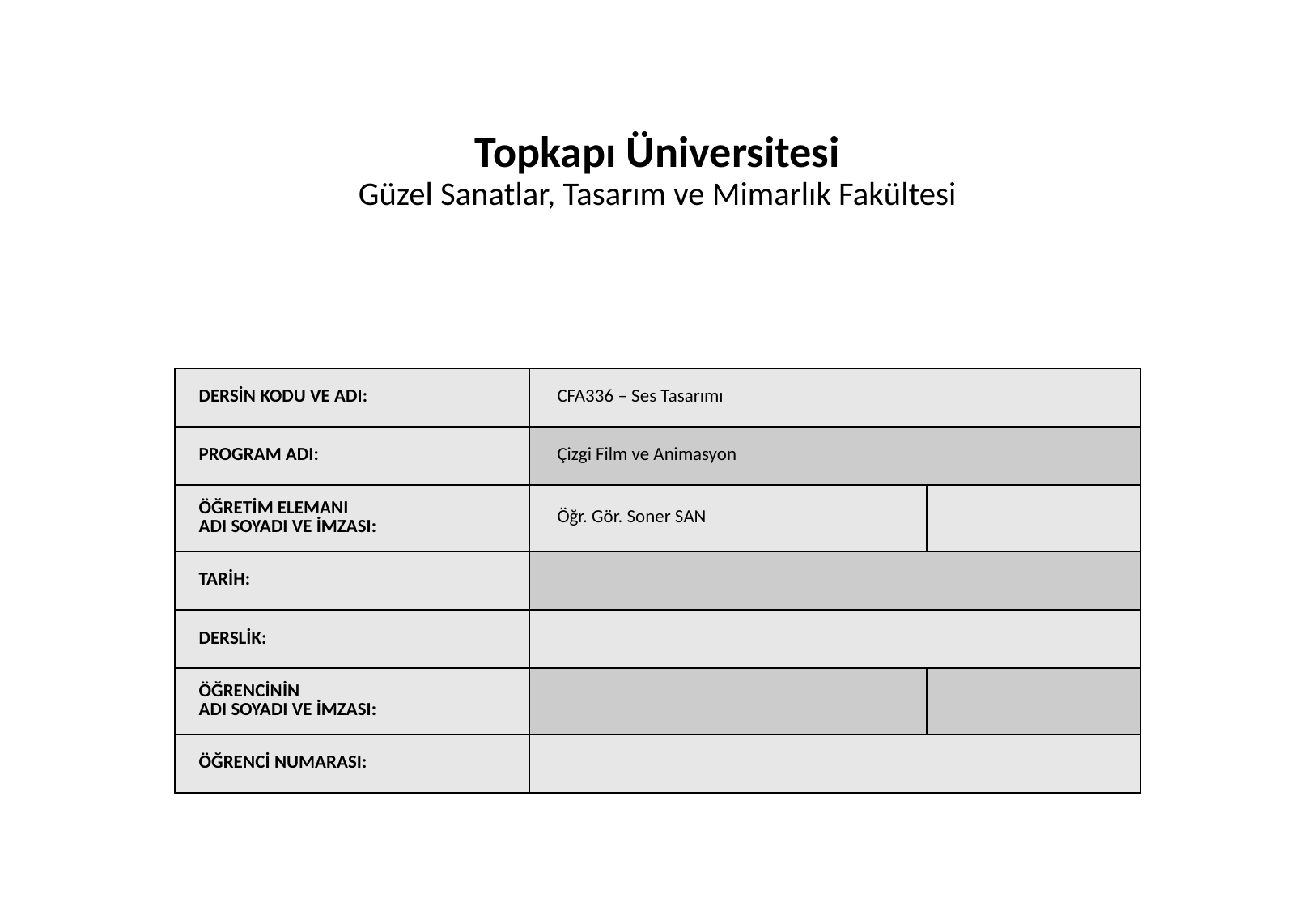

# Topkapı Üniversitesi Güzel Sanatlar, Tasarım ve Mimarlık Fakültesi
| DERSİN KODU VE ADI: | CFA336 – Ses Tasarımı |  |
| --- | --- | --- |
| PROGRAM ADI: | Çizgi Film ve Animasyon |  |
| ÖĞRETİM ELEMANI ADI SOYADI VE İMZASI: | Öğr. Gör. Soner SAN |  |
| TARİH: |  |  |
| DERSLİK: |  |  |
| ÖĞRENCİNİN ADI SOYADI VE İMZASI: |  |  |
| ÖĞRENCİ NUMARASI: |  |  |